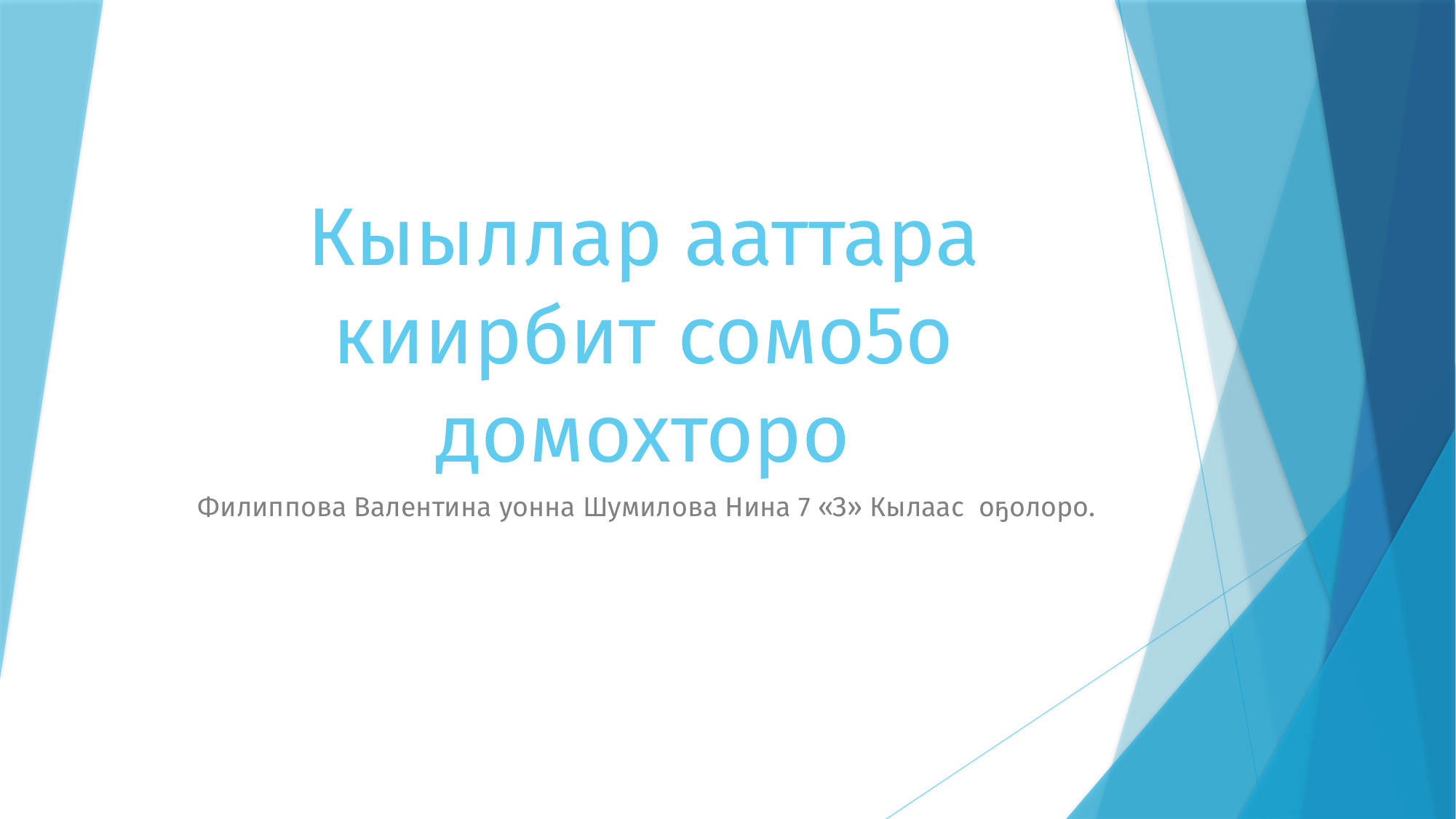

# Кыыллар ааттара киирбит сомо5о домохторо
Филиппова Валентина уонна Шумилова Нина 7 «З» Кылаас  оҕолоро.